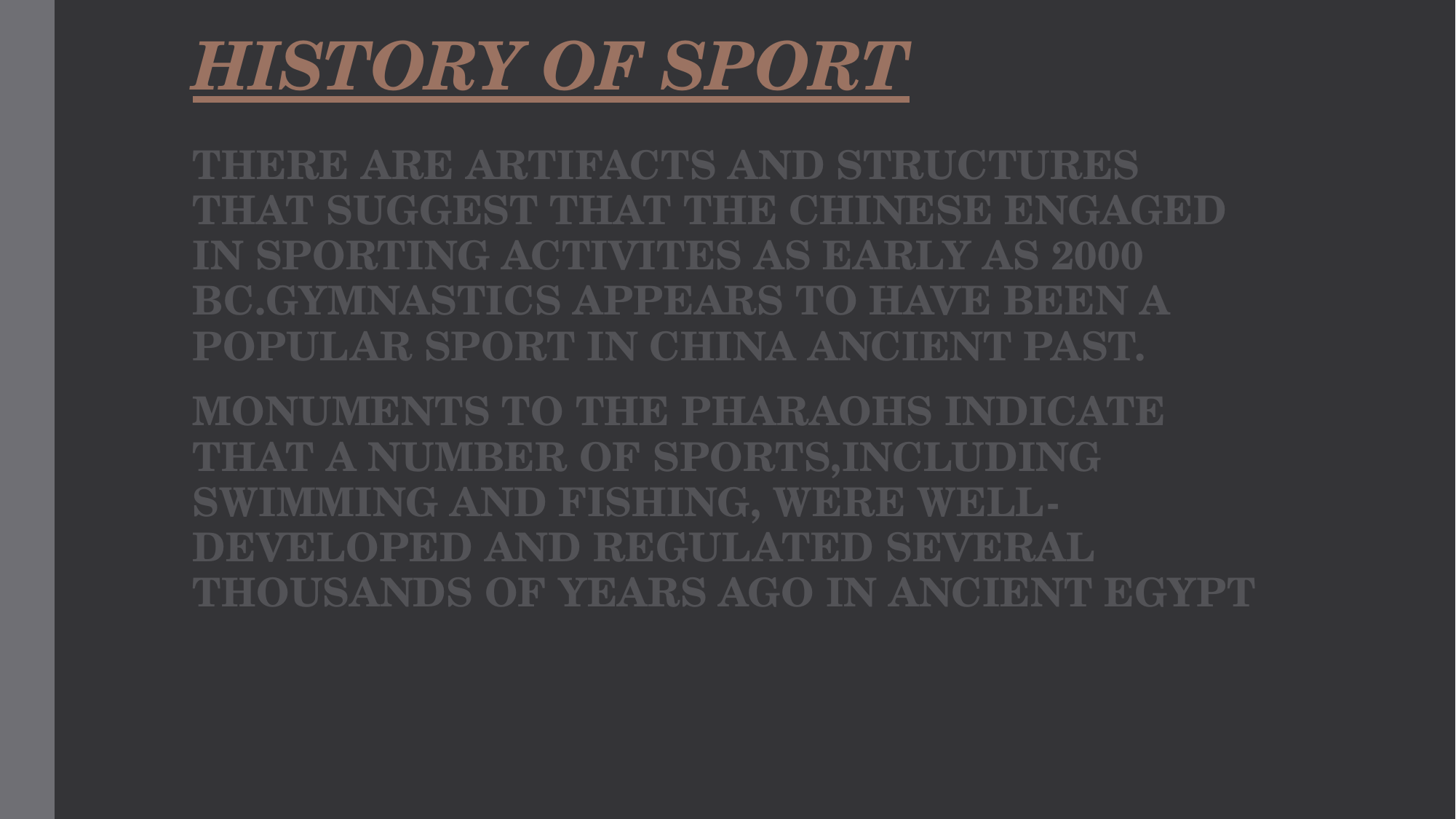

# HISTORY OF SPORT
THERE ARE ARTIFACTS AND STRUCTURES THAT SUGGEST THAT THE CHINESE ENGAGED IN SPORTING ACTIVITES AS EARLY AS 2000 BC.GYMNASTICS APPEARS TO HAVE BEEN A POPULAR SPORT IN CHINA ANCIENT PAST.
MONUMENTS TO THE PHARAOHS INDICATE THAT A NUMBER OF SPORTS,INCLUDING SWIMMING AND FISHING, WERE WELL-DEVELOPED AND REGULATED SEVERAL THOUSANDS OF YEARS AGO IN ANCIENT EGYPT